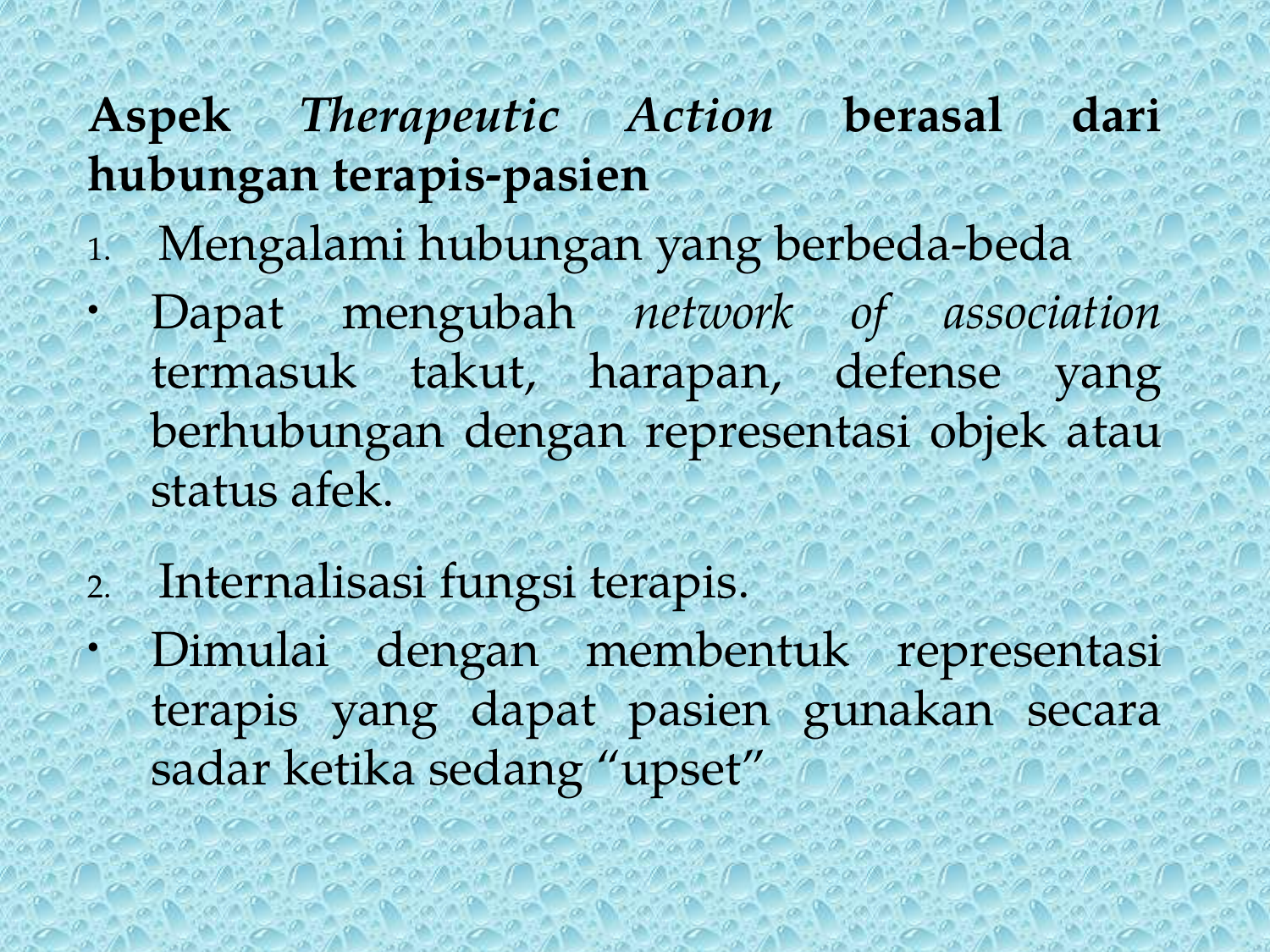

Aspek Therapeutic Action berasal dari hubungan terapis-pasien
Mengalami hubungan yang berbeda-beda
Dapat mengubah network of association termasuk takut, harapan, defense yang berhubungan dengan representasi objek atau status afek.

Internalisasi fungsi terapis.
Dimulai dengan membentuk representasi terapis yang dapat pasien gunakan secara sadar ketika sedang “upset”